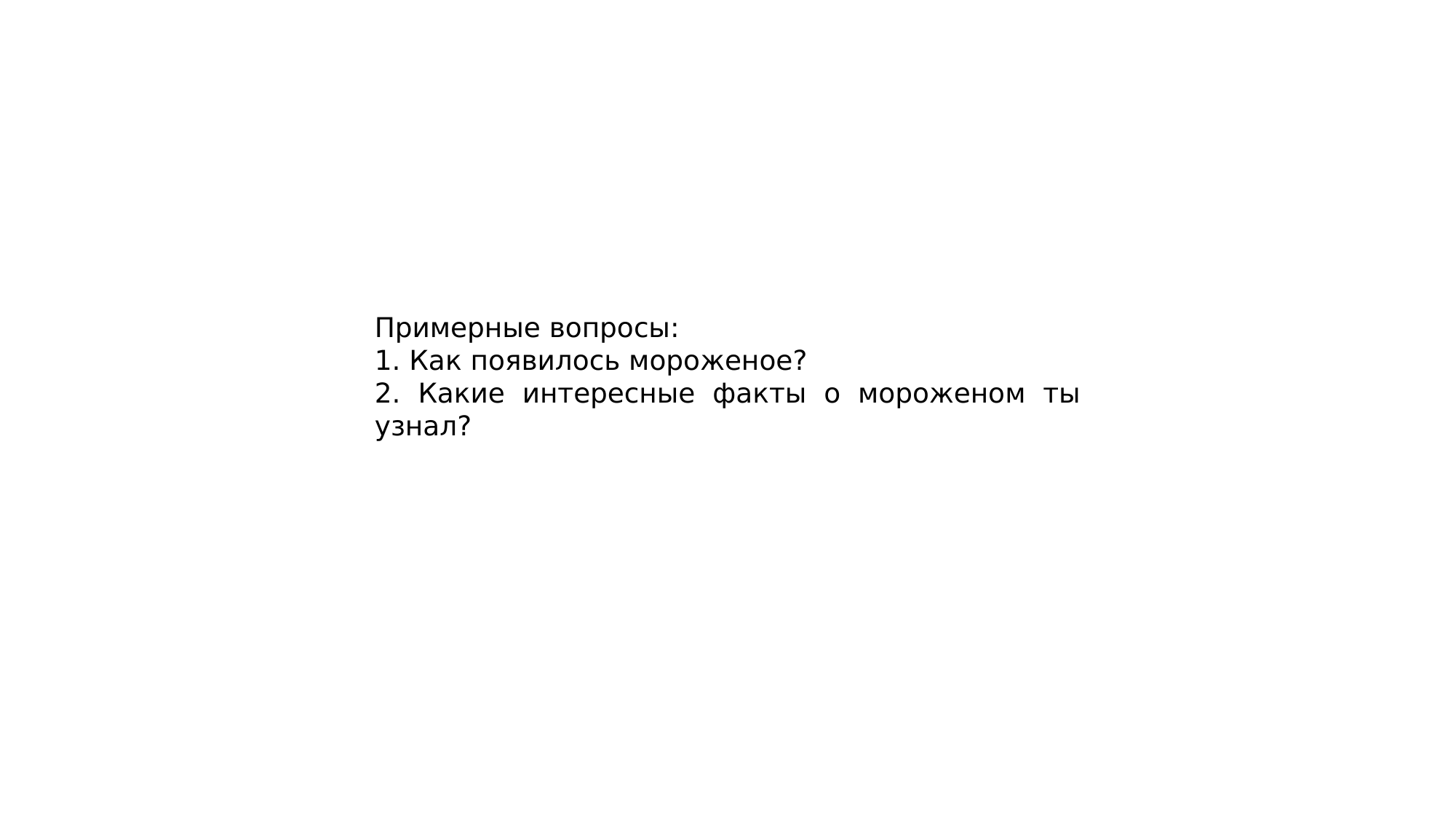

Примерные вопросы:
1. Как появилось мороженое?
2. Какие интересные факты о мороженом ты узнал?